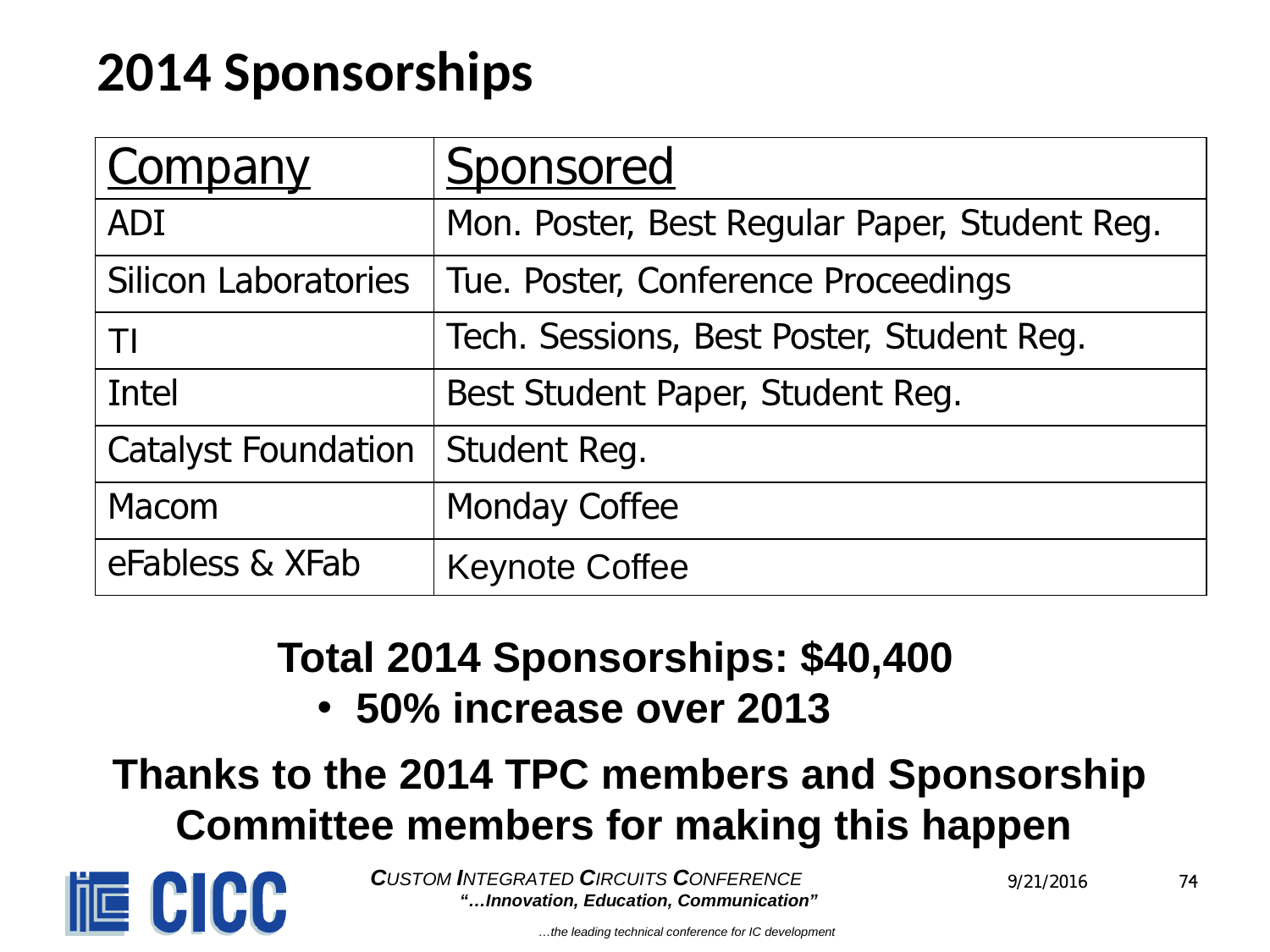

# 2014 Sponsorships
| Company | Sponsored |
| --- | --- |
| ADI | Mon. Poster, Best Regular Paper, Student Reg. |
| Silicon Laboratories | Tue. Poster, Conference Proceedings |
| TI | Tech. Sessions, Best Poster, Student Reg. |
| Intel | Best Student Paper, Student Reg. |
| Catalyst Foundation | Student Reg. |
| Macom | Monday Coffee |
| eFabless & XFab | Keynote Coffee |
Total 2014 Sponsorships: $40,400
50% increase over 2013
Thanks to the 2014 TPC members and Sponsorship Committee members for making this happen

(*) - $3,000 for USB keys, $2,000 in cash